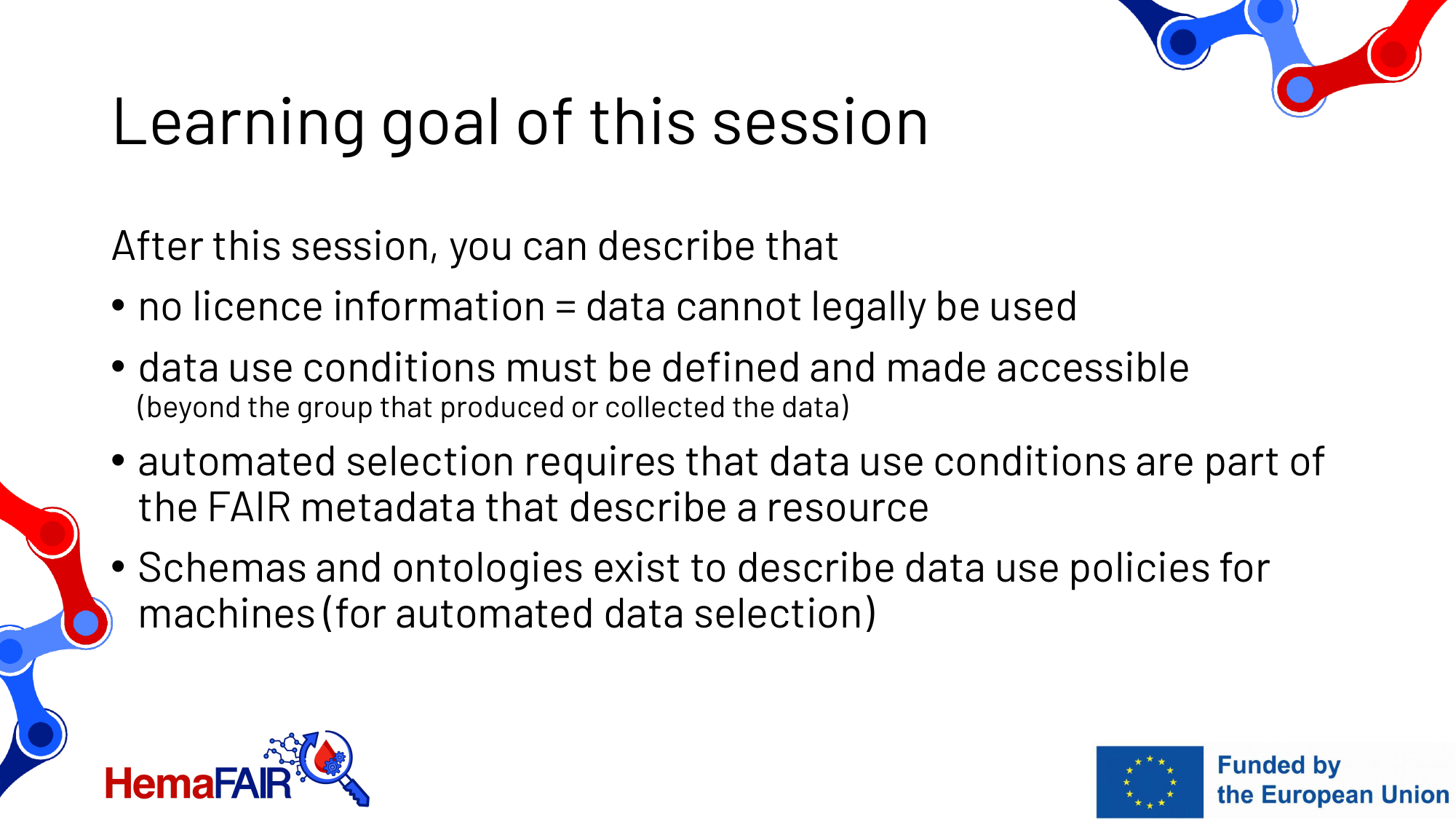

# Learning goal of this session
After this session, you can describe that
no licence information = data cannot legally be used
data use conditions must be defined and made accessible
(beyond the group that produced or collected the data)
automated selection requires that data use conditions are part of the FAIR metadata that describe a resource
Schemas and ontologies exist to describe data use policies for machines (for automated data selection)